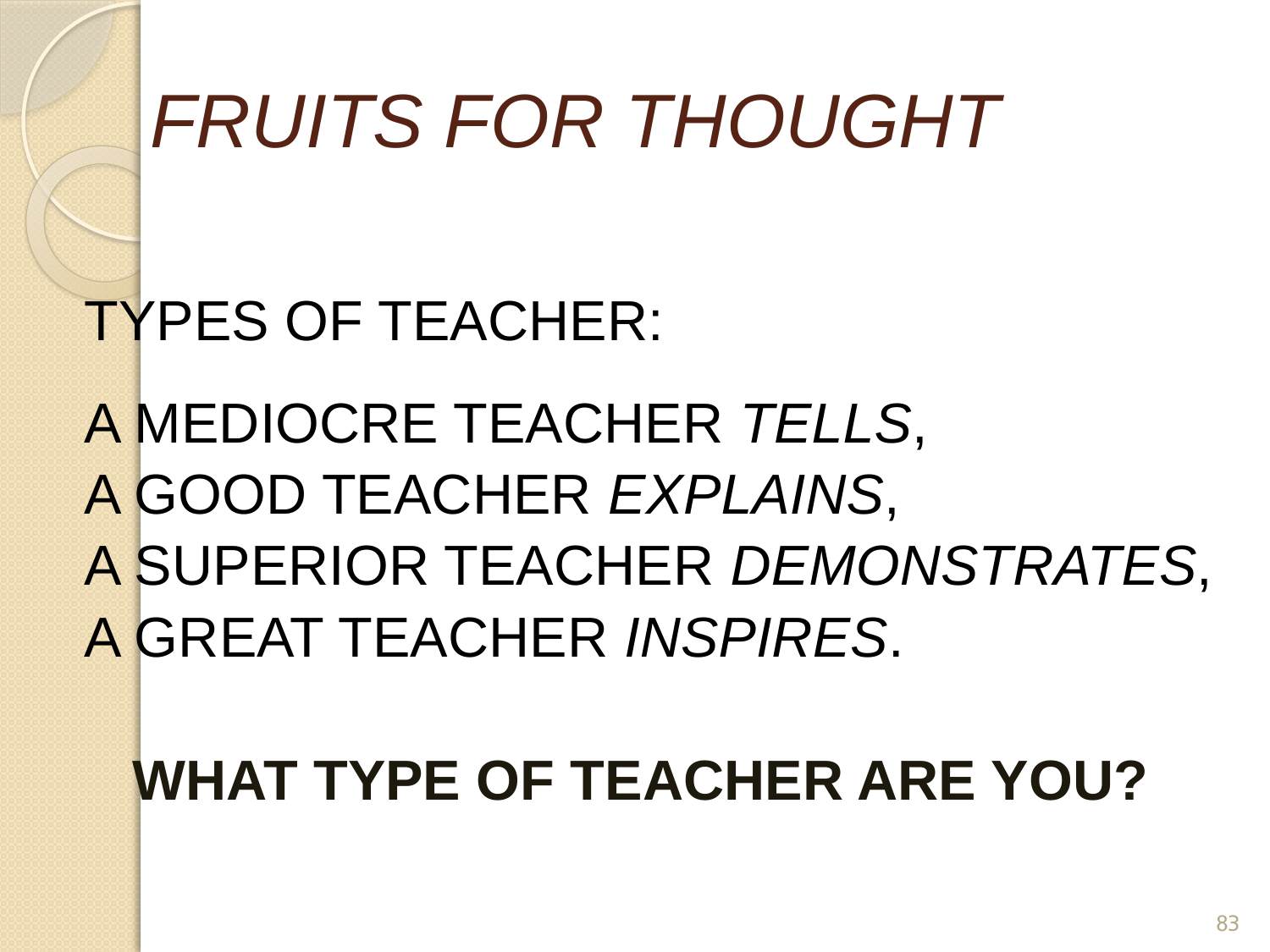

# FRUITS FOR THOUGHT
	TYPES OF TEACHER:

	A MEDIOCRE TEACHER TELLS,
	A GOOD TEACHER EXPLAINS,
	A SUPERIOR TEACHER DEMONSTRATES,
	A GREAT TEACHER INSPIRES.

WHAT TYPE OF TEACHER ARE YOU?
83